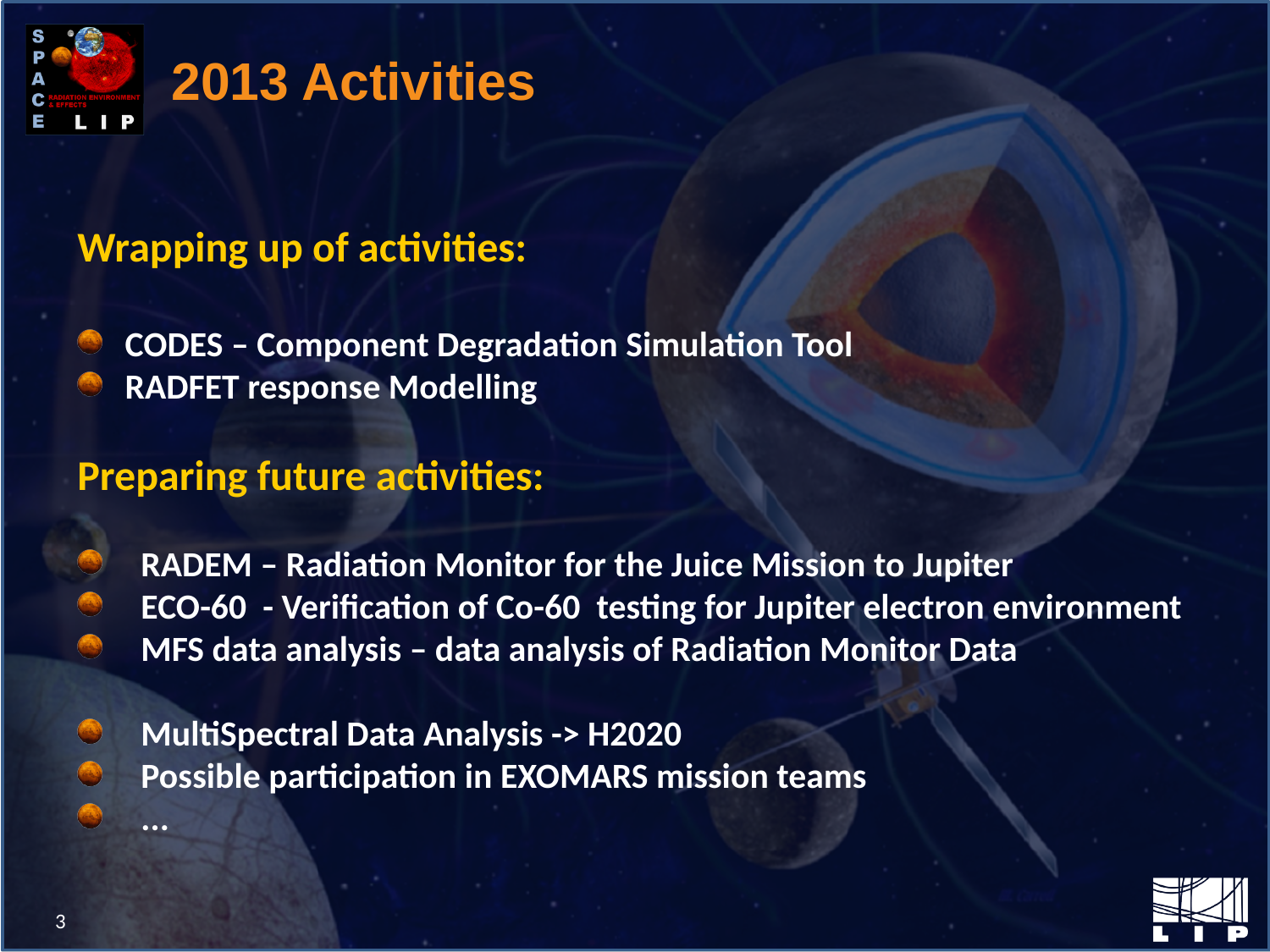

# 2013 Activities
Wrapping up of activities:

CODES – Component Degradation Simulation Tool
RADFET response Modelling

Preparing future activities:

RADEM – Radiation Monitor for the Juice Mission to Jupiter
ECO-60  - Verification of Co-60  testing for Jupiter electron environment
MFS data analysis – data analysis of Radiation Monitor Data

MultiSpectral Data Analysis -> H2020
Possible participation in EXOMARS mission teams
...
3